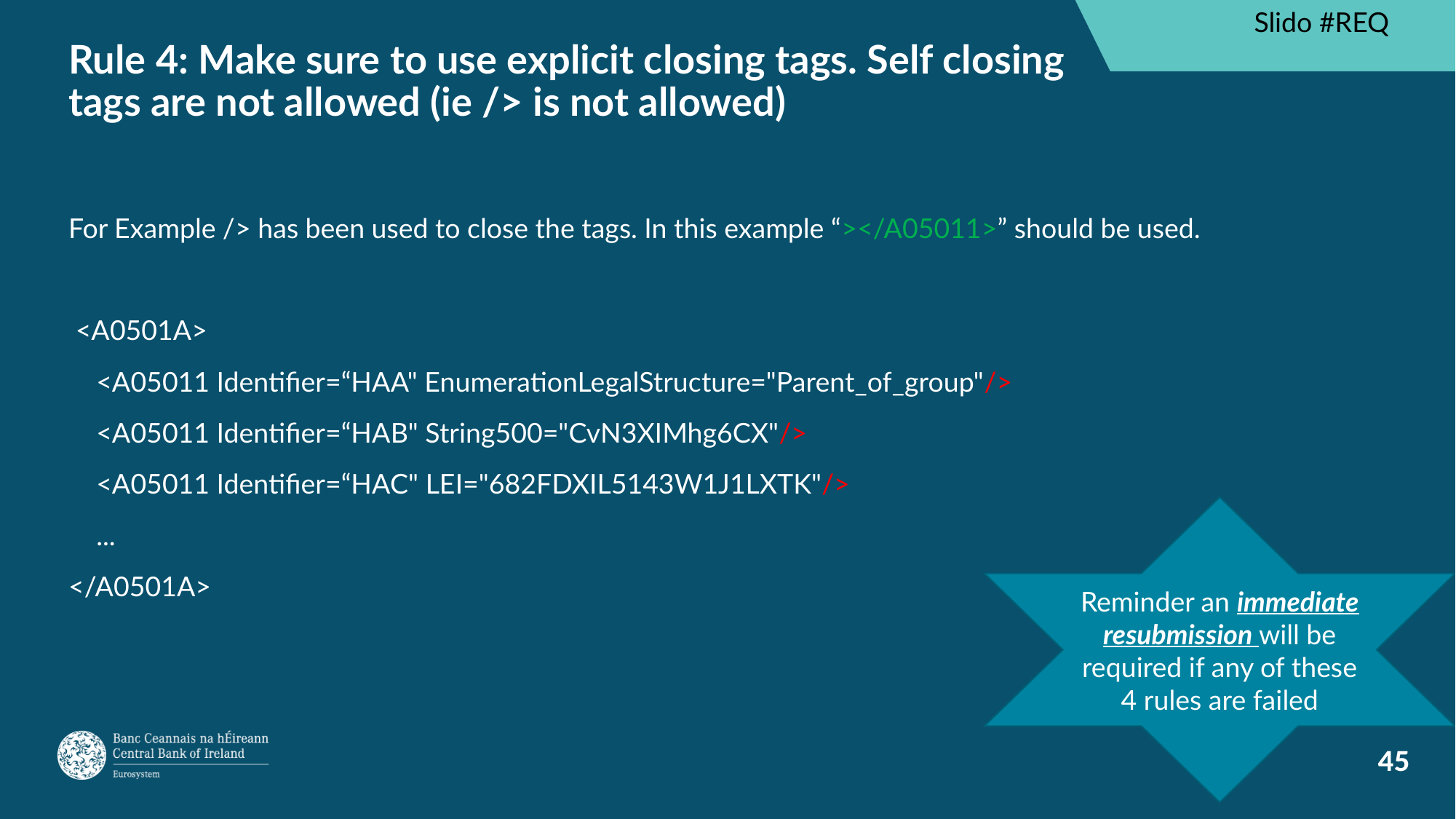

Slido #REQ
# Rule 4: Make sure to use explicit closing tags. Self closing tags are not allowed (ie /> is not allowed)

For Example /> has been used to close the tags. In this example “></A05011>” should be used.

 <A0501A>
    <A05011 Identifier=“HAA" EnumerationLegalStructure="Parent_of_group"/>
    <A05011 Identifier=“HAB" String500="CvN3XIMhg6CX"/>
    <A05011 Identifier=“HAC" LEI="682FDXIL5143W1J1LXTK"/>
    ...
</A0501A>

Reminder an immediate resubmission will be required if any of these 4 rules are failed